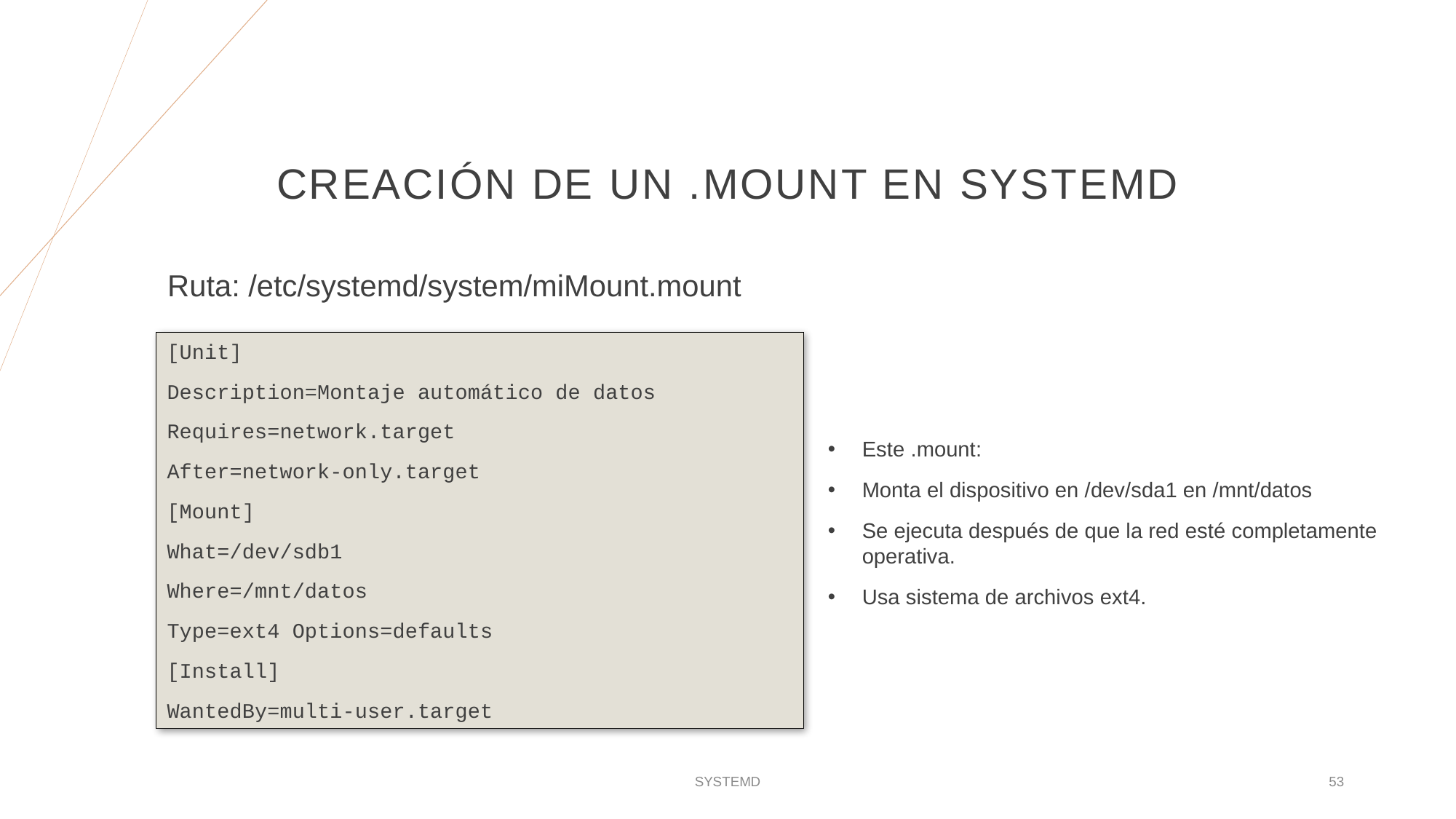

# Creación de un .mount en systemd
Ruta: /etc/systemd/system/miMount.mount
[Unit]
Description=Montaje automático de datos
Requires=network.target
After=network-only.target
[Mount]
What=/dev/sdb1
Where=/mnt/datos
Type=ext4 Options=defaults
[Install]
WantedBy=multi-user.target
Este .mount:
Monta el dispositivo en /dev/sda1 en /mnt/datos
Se ejecuta después de que la red esté completamente operativa.
Usa sistema de archivos ext4.
SYSTEMD
53